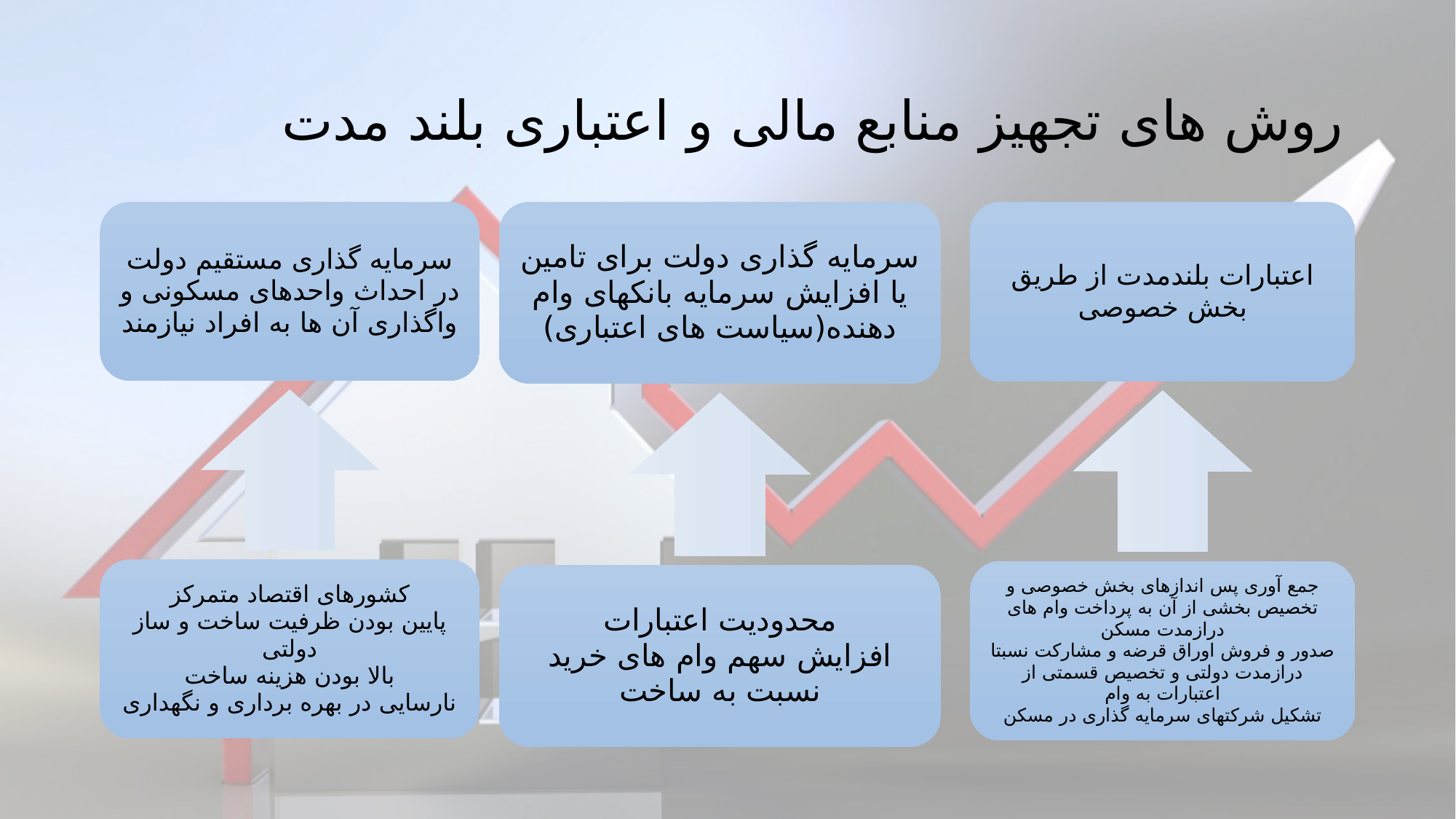

# روش های تجهیز منابع مالی و اعتباری بلند مدت
سرمایه گذاری مستقیم دولت در احداث واحدهای مسکونی و واگذاری آن ها به افراد نیازمند
کشورهای اقتصاد متمرکز
پایین بودن ظرفیت ساخت و ساز دولتی
نارسایی در بهره برداری و نگهداری
سرمایه گذاری دولت برای تامین یا افزایش سرمایه بانکهای وام دهنده(سیاست های اعتباری)
محدودیت اعتبارات
افزایش سهم وام های خرید نسبت به ساخت
اعتبارات بلندمدت از طریق بخش خصوصی
جمع آوری پس اندازهای بخش خصوصی و تخصیص بخشی از آن به پرداخت وام های درازمدت مسکن
صدور و فروش اوراق قرضه و مشارکت نسبتا درازمدت دولتی و تخصیص قسمتی از اعتبارات به وام
تشکیل شرکتهای سرمایه گذاری در مسکن